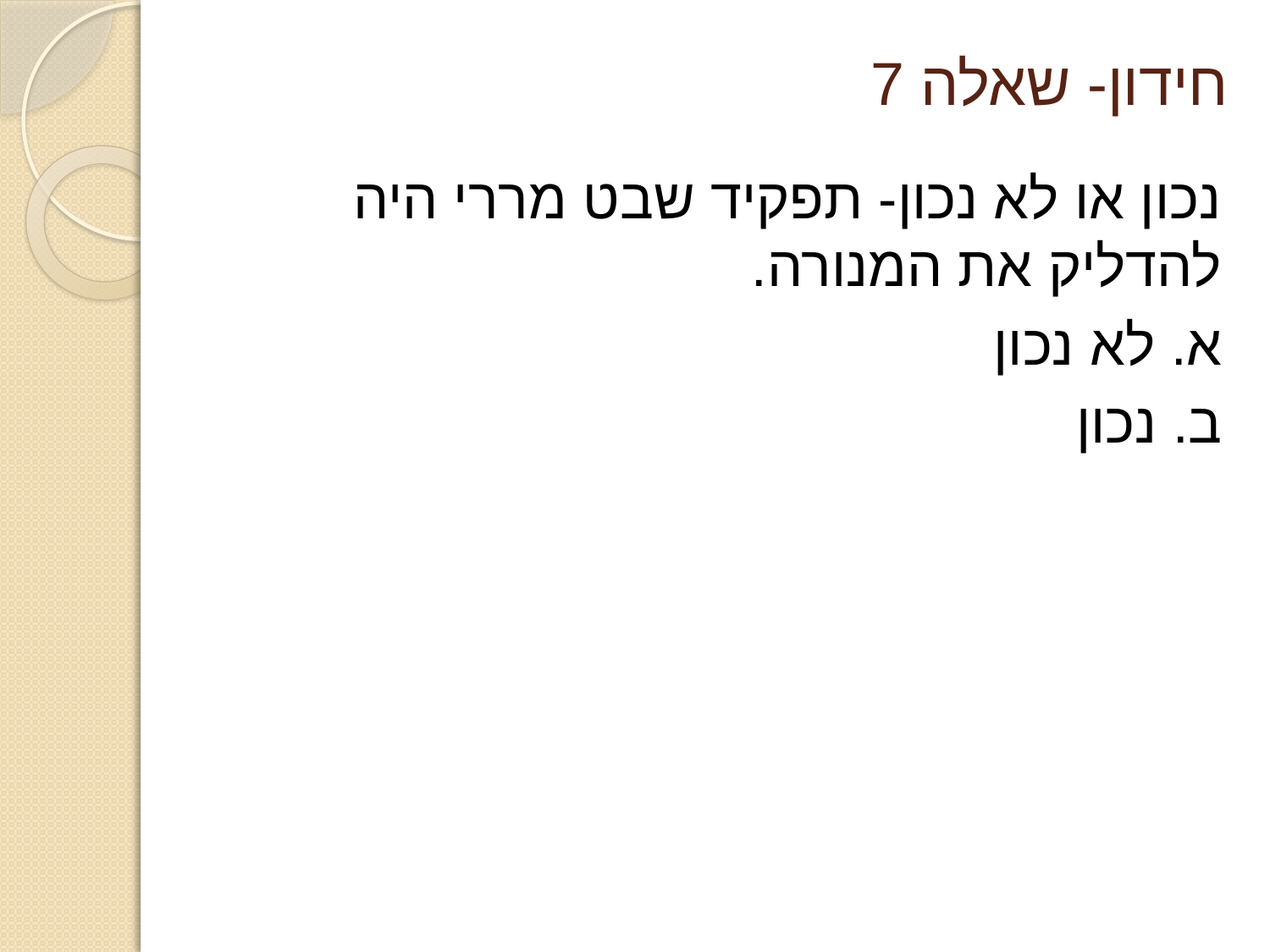

# חידון- שאלה 7
נכון או לא נכון- תפקיד שבט מררי היה להדליק את המנורה.
א. לא נכון
ב. נכון